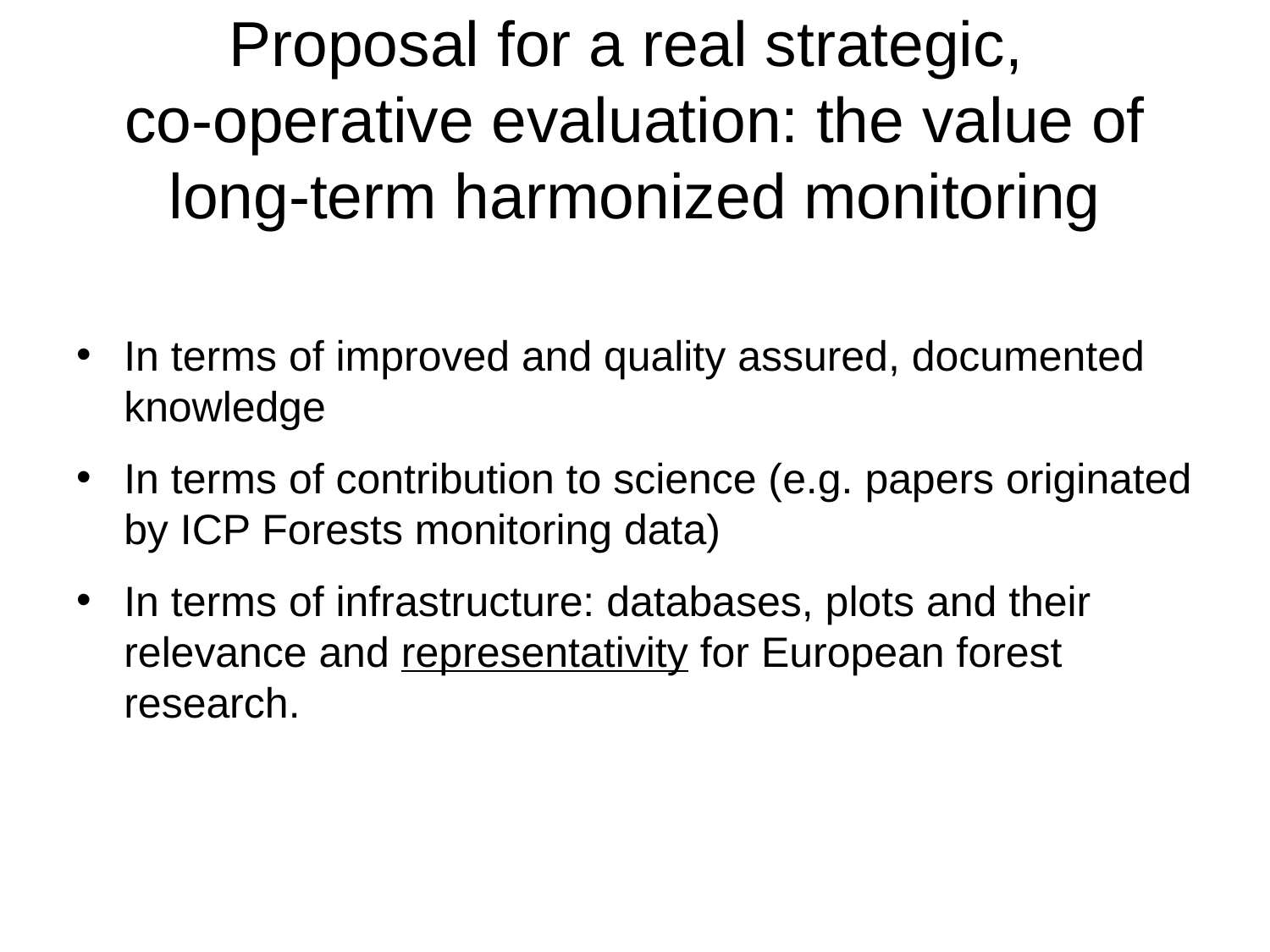

# Proposal for a real strategic, co-operative evaluation: the value of long-term harmonized monitoring
In terms of improved and quality assured, documented knowledge
In terms of contribution to science (e.g. papers originated by ICP Forests monitoring data)
In terms of infrastructure: databases, plots and their relevance and representativity for European forest research.